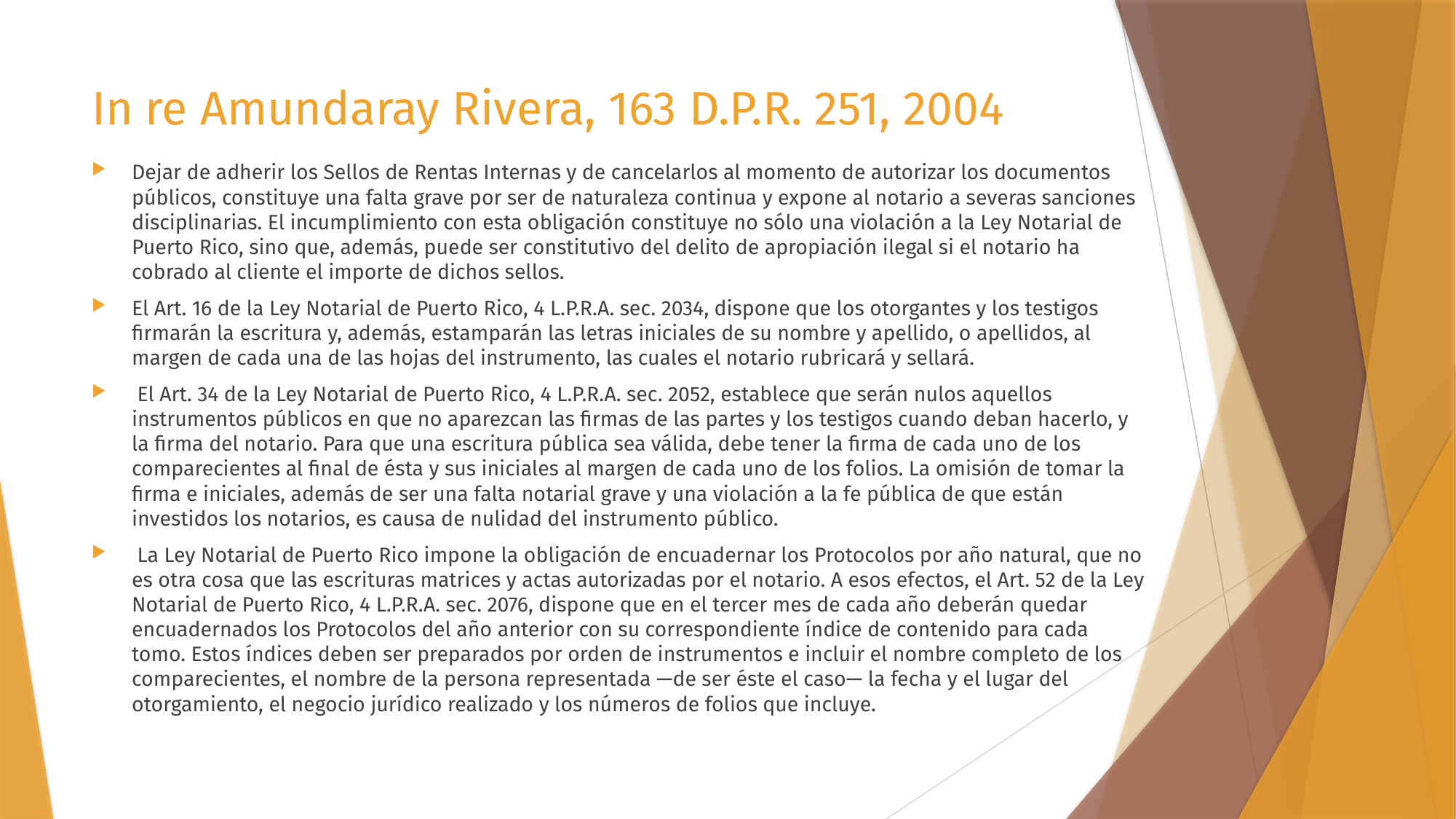

# In re Amundaray Rivera, 163 D.P.R. 251, 2004
Dejar de adherir los Sellos de Rentas Internas y de cancelarlos al momento de autorizar los documentos públicos, constituye una falta grave por ser de naturaleza continua y expone al notario a severas sanciones disciplinarias. El incumplimiento con esta obligación constituye no sólo una violación a la Ley Notarial de Puerto Rico, sino que, además, puede ser constitutivo del delito de apropiación ilegal si el notario ha cobrado al cliente el importe de dichos sellos.
El Art. 16 de la Ley Notarial de Puerto Rico, 4 L.P.R.A. sec. 2034, dispone que los otorgantes y los testigos firmarán la escritura y, además, estamparán las letras iniciales de su nombre y apellido, o apellidos, al margen de cada una de las hojas del instrumento, las cuales el notario rubricará y sellará.
 El Art. 34 de la Ley Notarial de Puerto Rico, 4 L.P.R.A. sec. 2052, establece que serán nulos aquellos instrumentos públicos en que no aparezcan las firmas de las partes y los testigos cuando deban hacerlo, y la firma del notario. Para que una escritura pública sea válida, debe tener la firma de cada uno de los comparecientes al final de ésta y sus iniciales al margen de cada uno de los folios. La omisión de tomar la firma e iniciales, además de ser una falta notarial grave y una violación a la fe pública de que están investidos los notarios, es causa de nulidad del instrumento público.
 La Ley Notarial de Puerto Rico impone la obligación de encuadernar los Protocolos por año natural, que no es otra cosa que las escrituras matrices y actas autorizadas por el notario. A esos efectos, el Art. 52 de la Ley Notarial de Puerto Rico, 4 L.P.R.A. sec. 2076, dispone que en el tercer mes de cada año deberán quedar encuadernados los Protocolos del año anterior con su correspondiente índice de contenido para cada tomo. Estos índices deben ser preparados por orden de instrumentos e incluir el nombre completo de los comparecientes, el nombre de la persona representada —de ser éste el caso— la fecha y el lugar del otorgamiento, el negocio jurídico realizado y los números de folios que incluye.